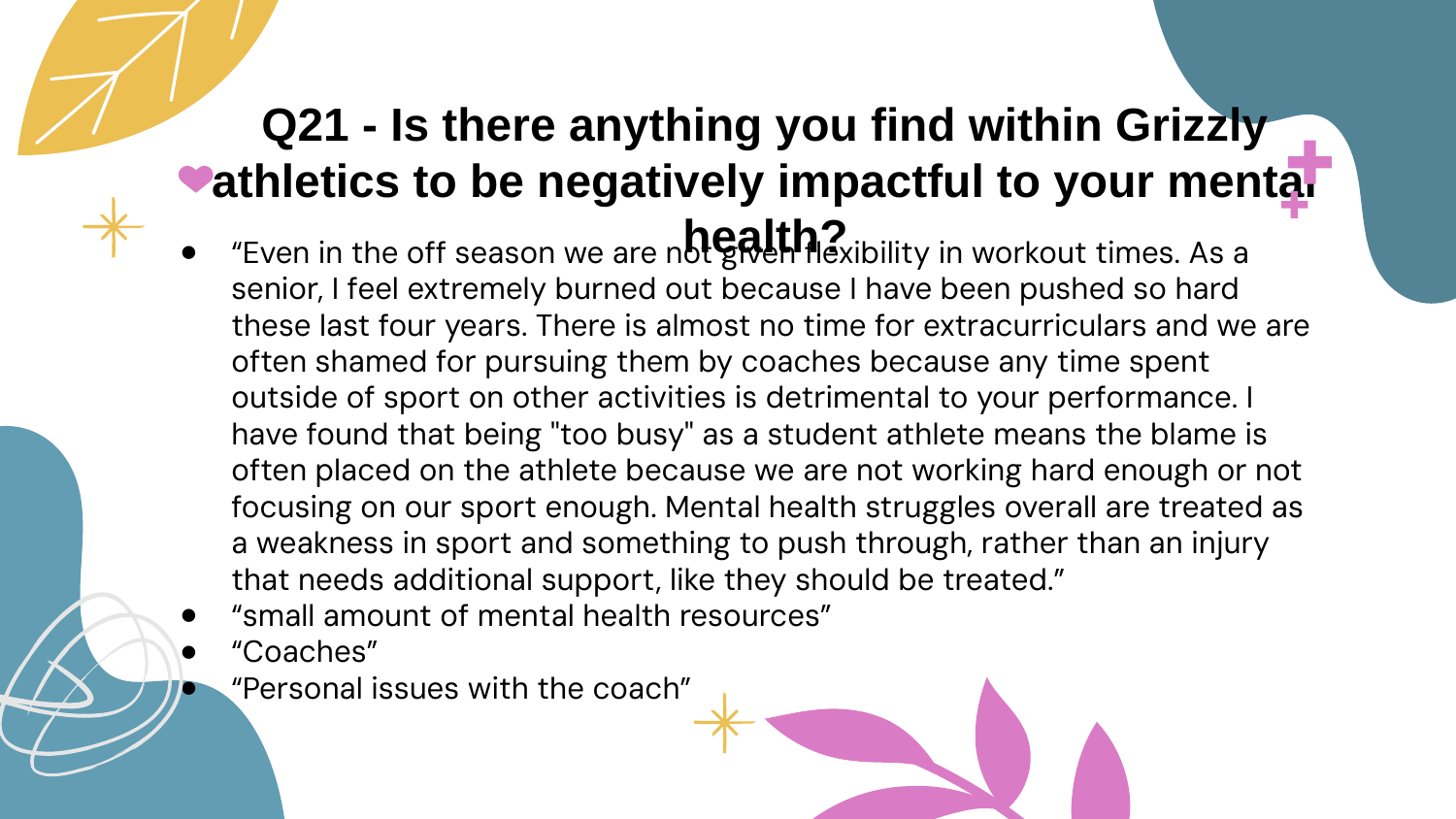

# Q21 - Is there anything you find within Grizzly athletics to be negatively impactful to your mental health?

“Even in the off season we are not given flexibility in workout times. As a senior, I feel extremely burned out because I have been pushed so hard these last four years. There is almost no time for extracurriculars and we are often shamed for pursuing them by coaches because any time spent outside of sport on other activities is detrimental to your performance. I have found that being "too busy" as a student athlete means the blame is often placed on the athlete because we are not working hard enough or not focusing on our sport enough. Mental health struggles overall are treated as a weakness in sport and something to push through, rather than an injury that needs additional support, like they should be treated.”
“small amount of mental health resources”
“Coaches”
“Personal issues with the coach”